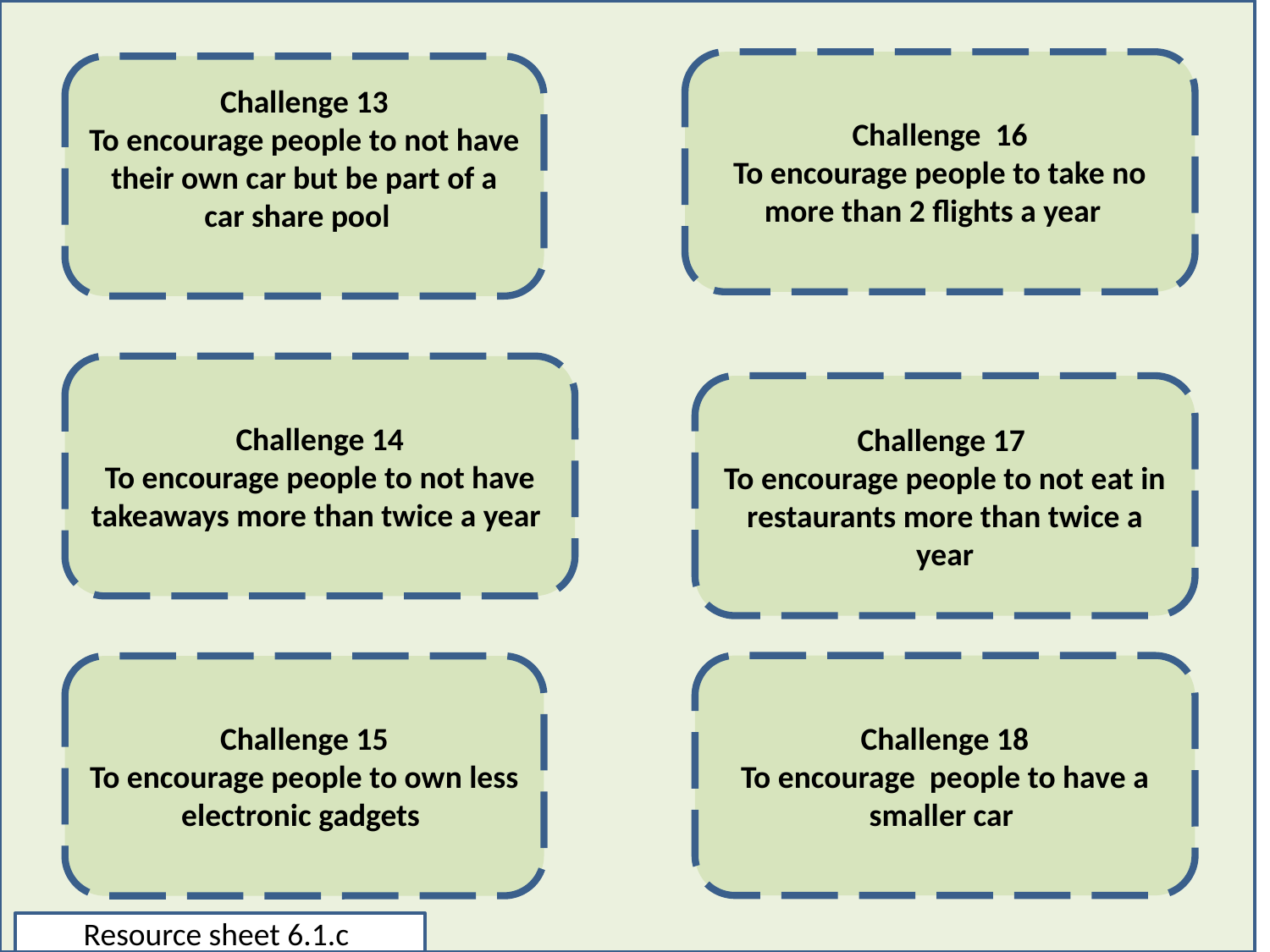

Challenge  16
To encourage people to take no more than 2 flights a year
Challenge 13
To encourage people to not have their own car but be part of a car share pool

Challenge 14
To encourage people to not have takeaways more than twice a year
Challenge 17
To encourage people to not eat in restaurants more than twice a year
Challenge 18
To encourage  people to have a smaller car
Challenge 15
To encourage people to own less electronic gadgets
Resource sheet 6.1.c